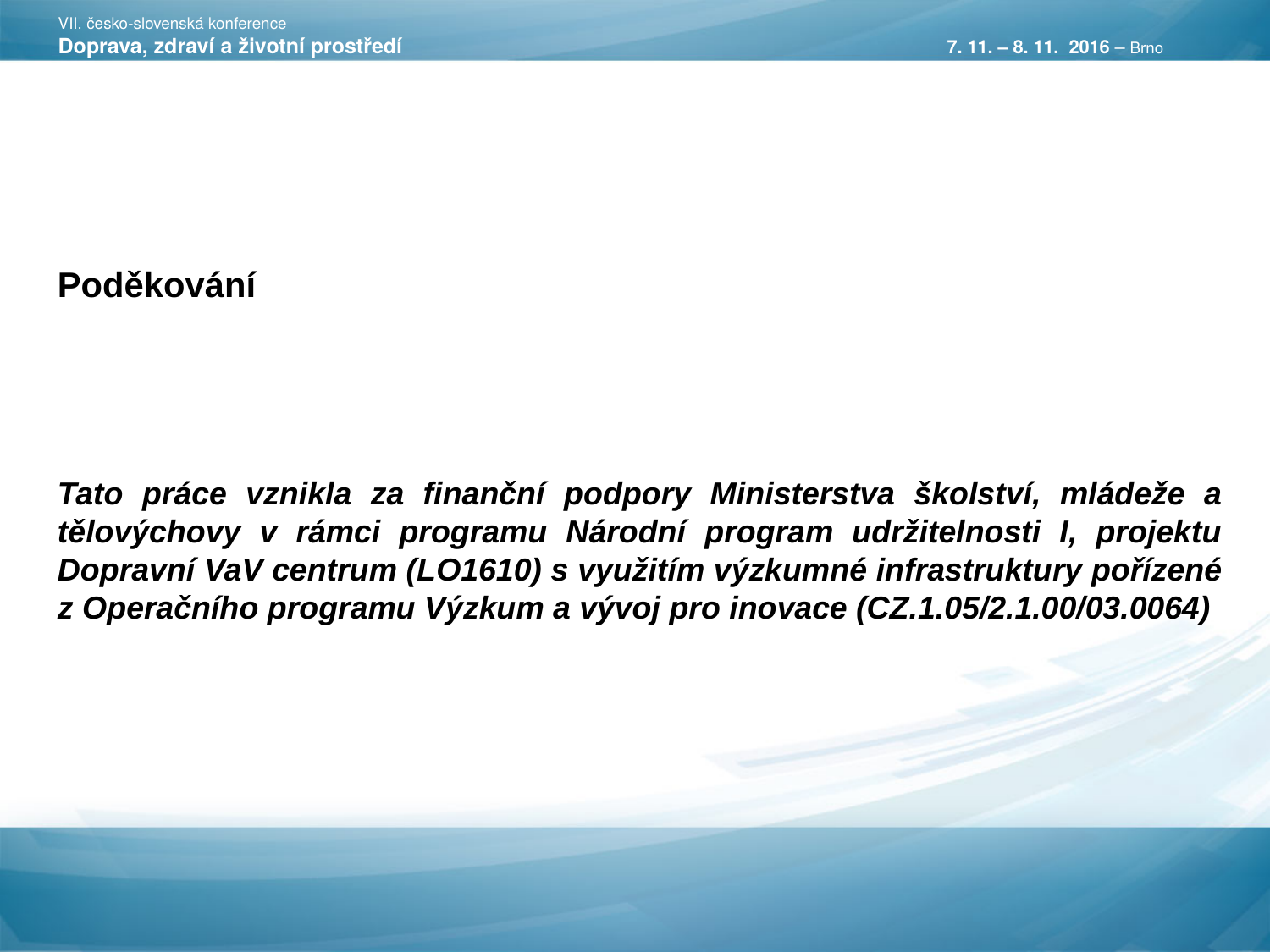

VII. česko-slovenská konference
Doprava, zdraví a životní prostředí		7. 11. – 8. 11.  2016 – Brno

Poděkování

Tato práce vznikla za finanční podpory Ministerstva školství, mládeže a tělovýchovy v rámci programu Národní program udržitelnosti I, projektu Dopravní VaV centrum (LO1610) s využitím výzkumné infrastruktury pořízené z Operačního programu Výzkum a vývoj pro inovace (CZ.1.05/2.1.00/03.0064)